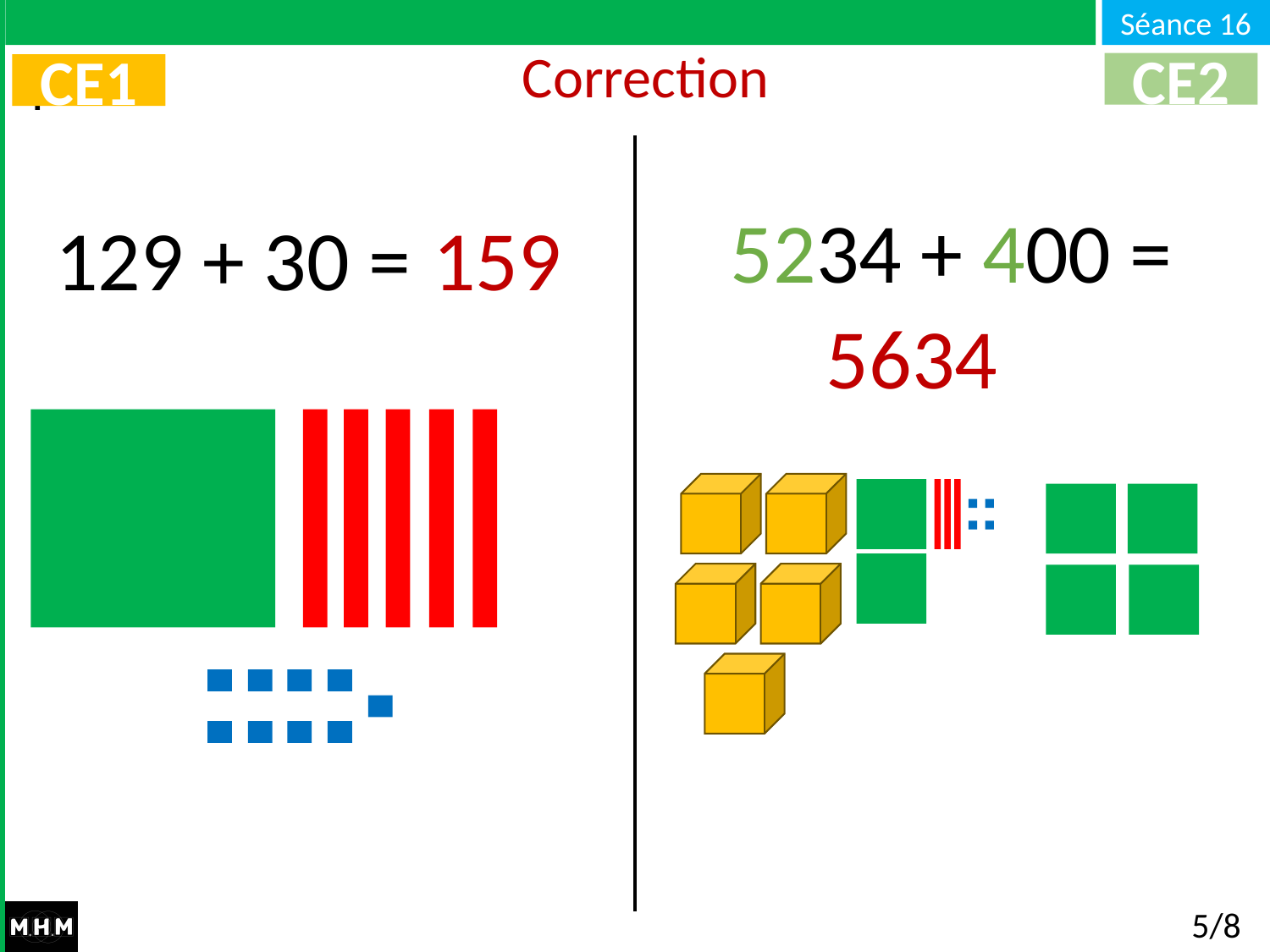

# Correction
CE2
CE1
5234 + 400 =
159
129 + 30 =
5634

5/8